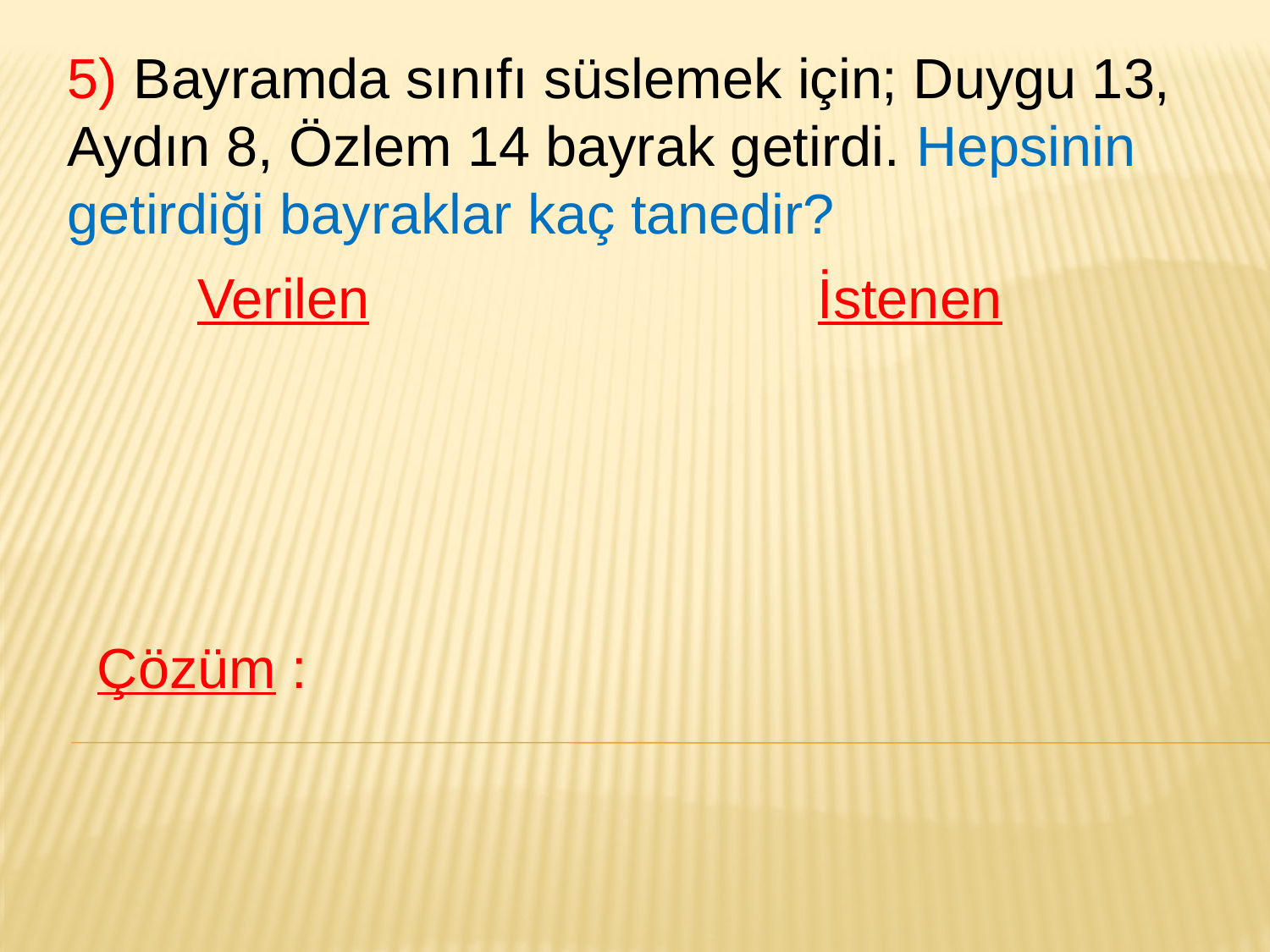

5) Bayramda sınıfı süslemek için; Duygu 13, Aydın 8, Özlem 14 bayrak getirdi. Hepsinin getirdiği bayraklar kaç tanedir?

Verilen
İstenen
Çözüm :